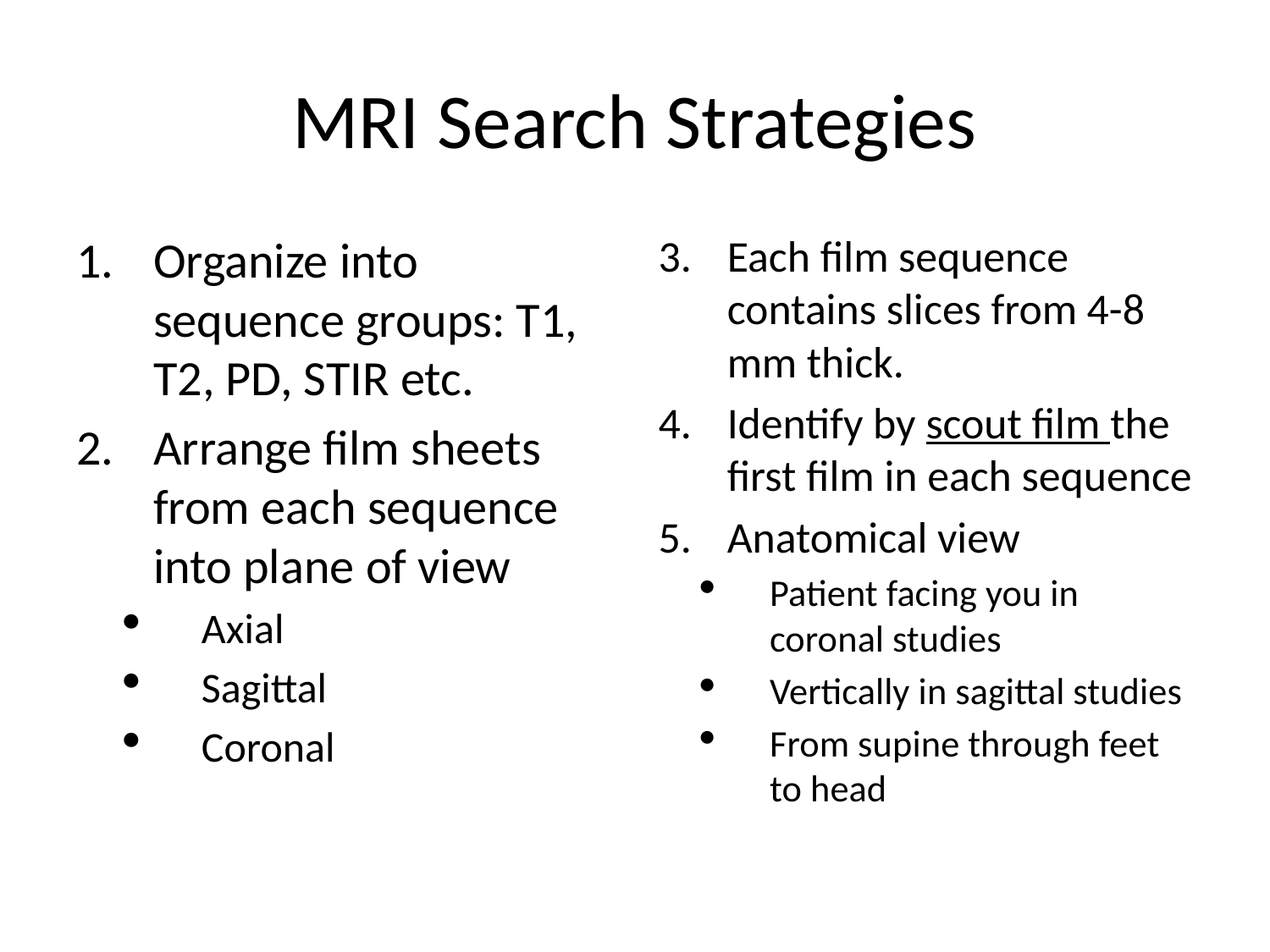

# MRI Search Strategies
Organize into sequence groups: T1, T2, PD, STIR etc.
Arrange film sheets from each sequence into plane of view
Axial
Sagittal
Coronal

Each film sequence contains slices from 4-8 mm thick.
Identify by scout film the first film in each sequence
Anatomical view
Patient facing you in coronal studies
Vertically in sagittal studies
From supine through feet to head